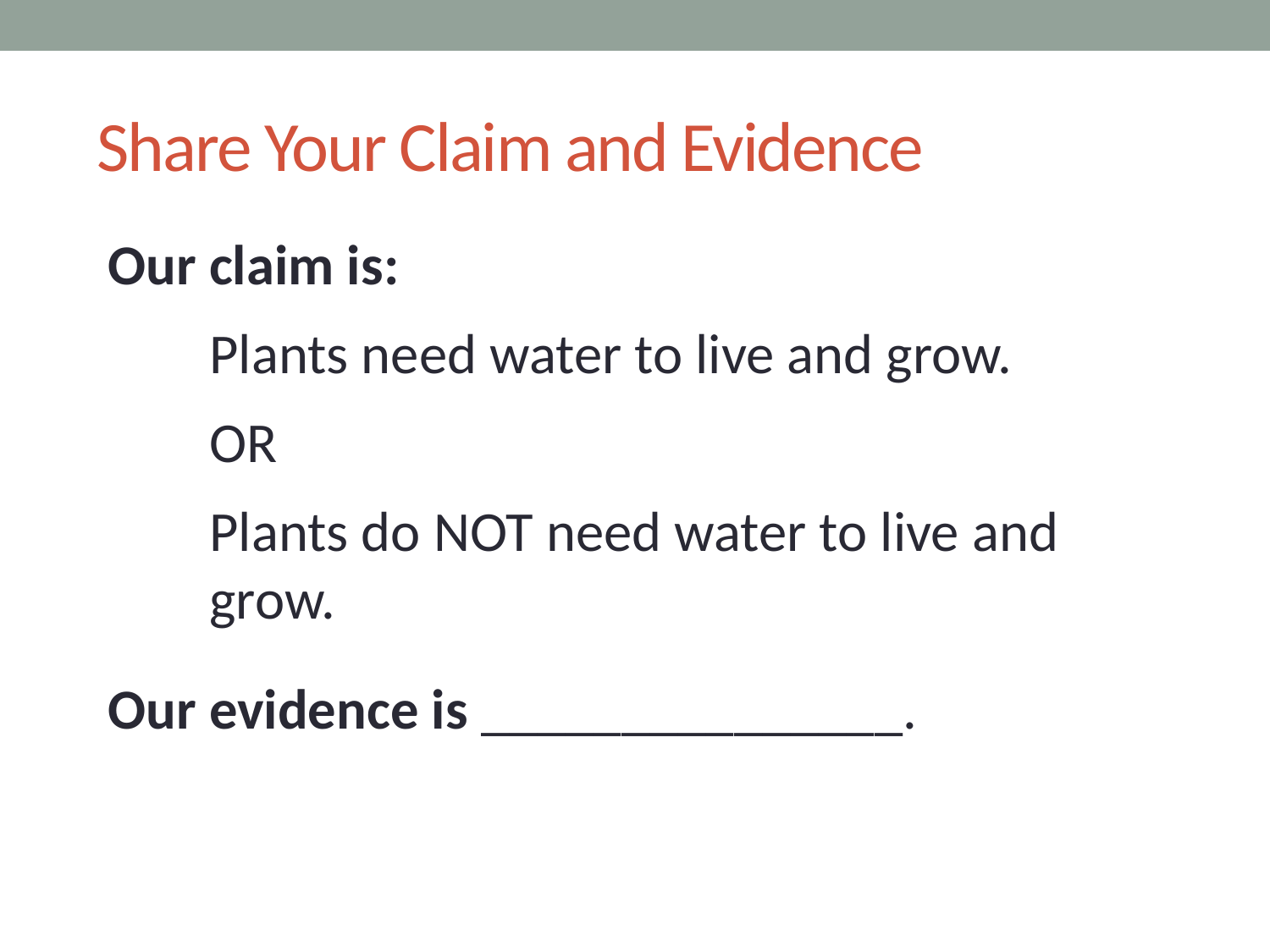

# Share Your Claim and Evidence
Our claim is:
Plants need water to live and grow.
OR
Plants do NOT need water to live and grow.
Our evidence is _______________.